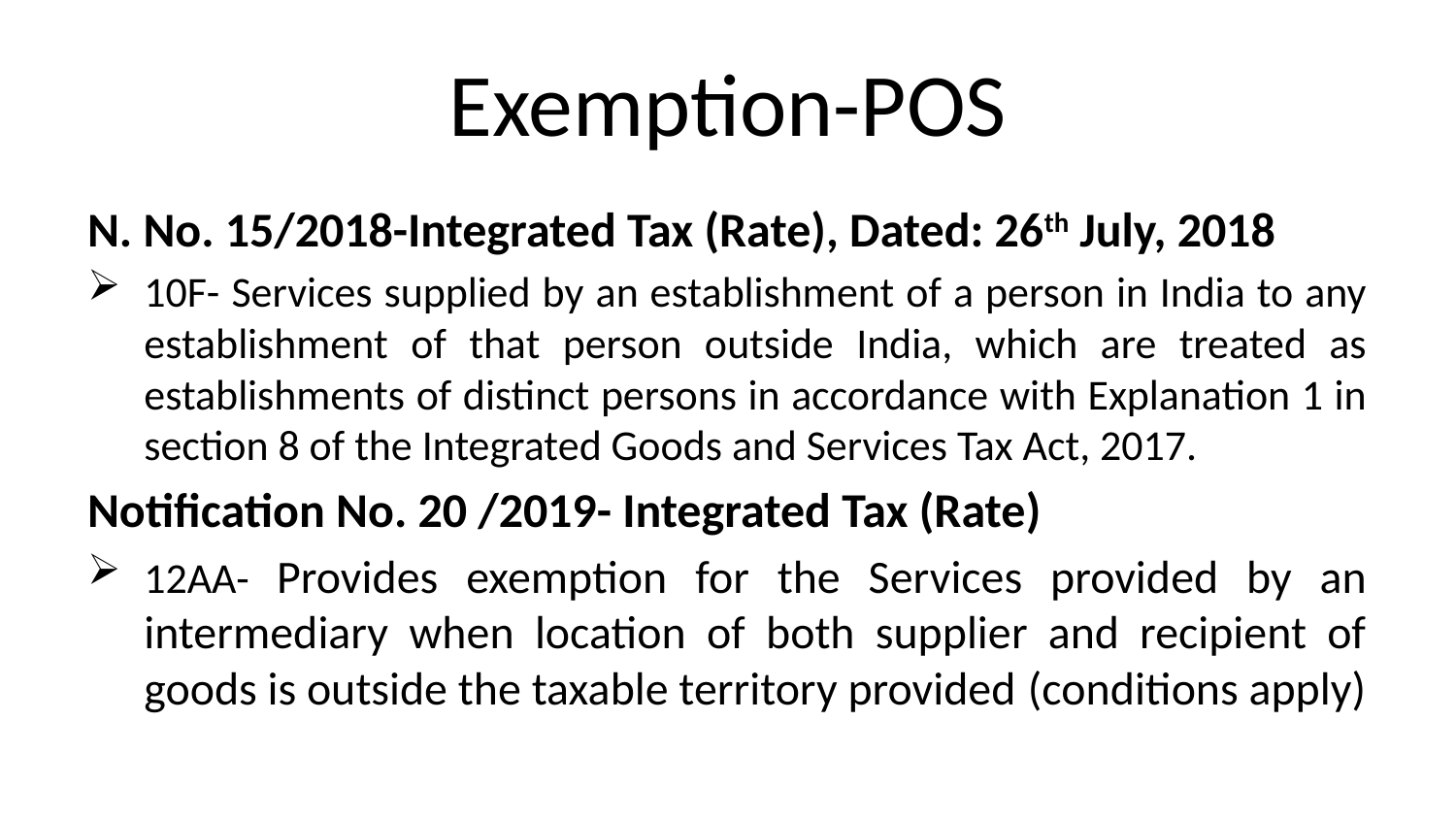

# Exemption-POS
N. No. 15/2018-Integrated Tax (Rate), Dated: 26th July, 2018
10F- Services supplied by an establishment of a person in India to any establishment of that person outside India, which are treated as establishments of distinct persons in accordance with Explanation 1 in section 8 of the Integrated Goods and Services Tax Act, 2017.
Notification No. 20 /2019- Integrated Tax (Rate)
12AA- Provides exemption for the Services provided by an intermediary when location of both supplier and recipient of goods is outside the taxable territory provided (conditions apply)